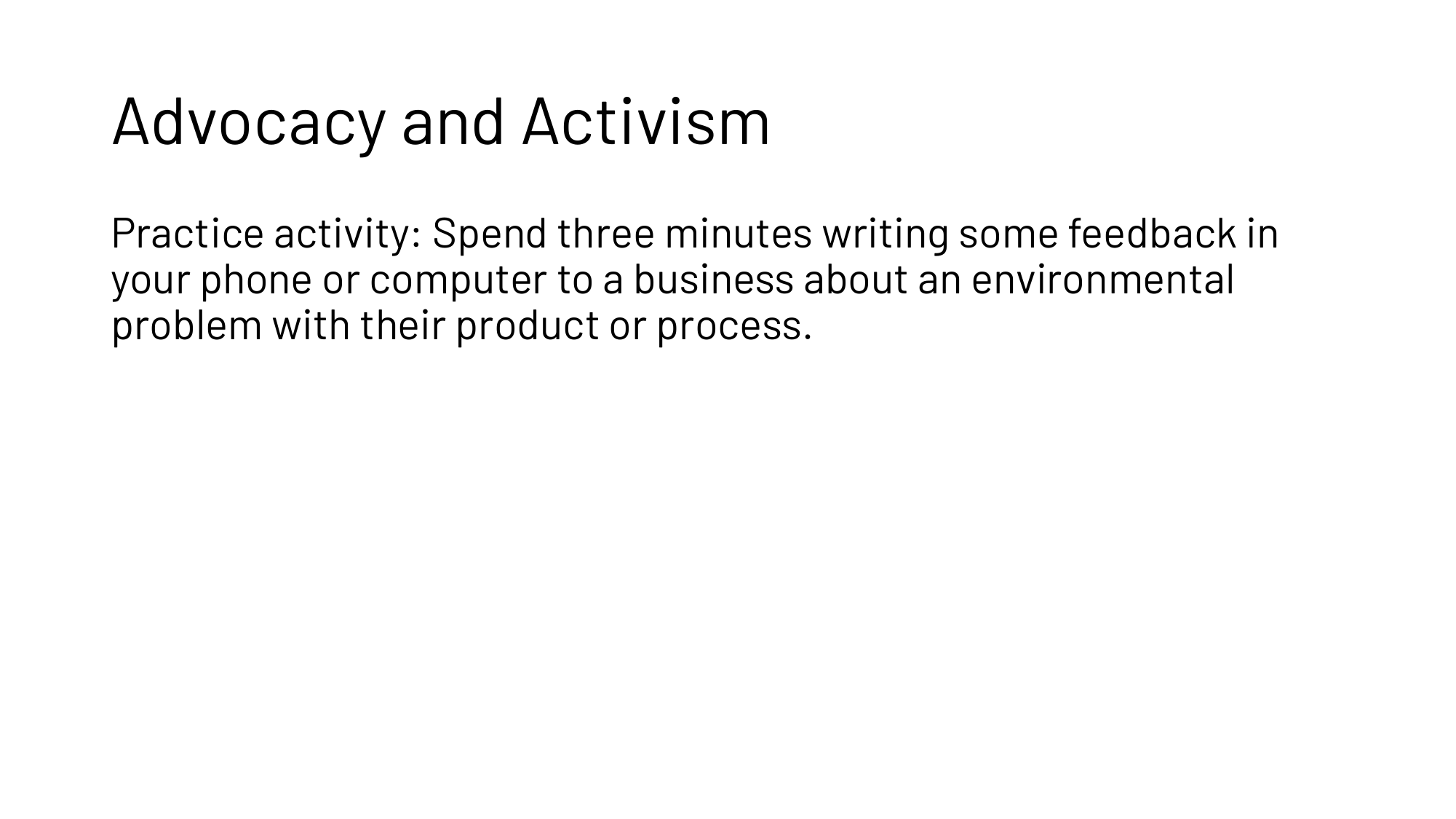

# Advocacy and Activism
Practice activity: Spend three minutes writing some feedback in your phone or computer to a business about an environmental problem with their product or process.